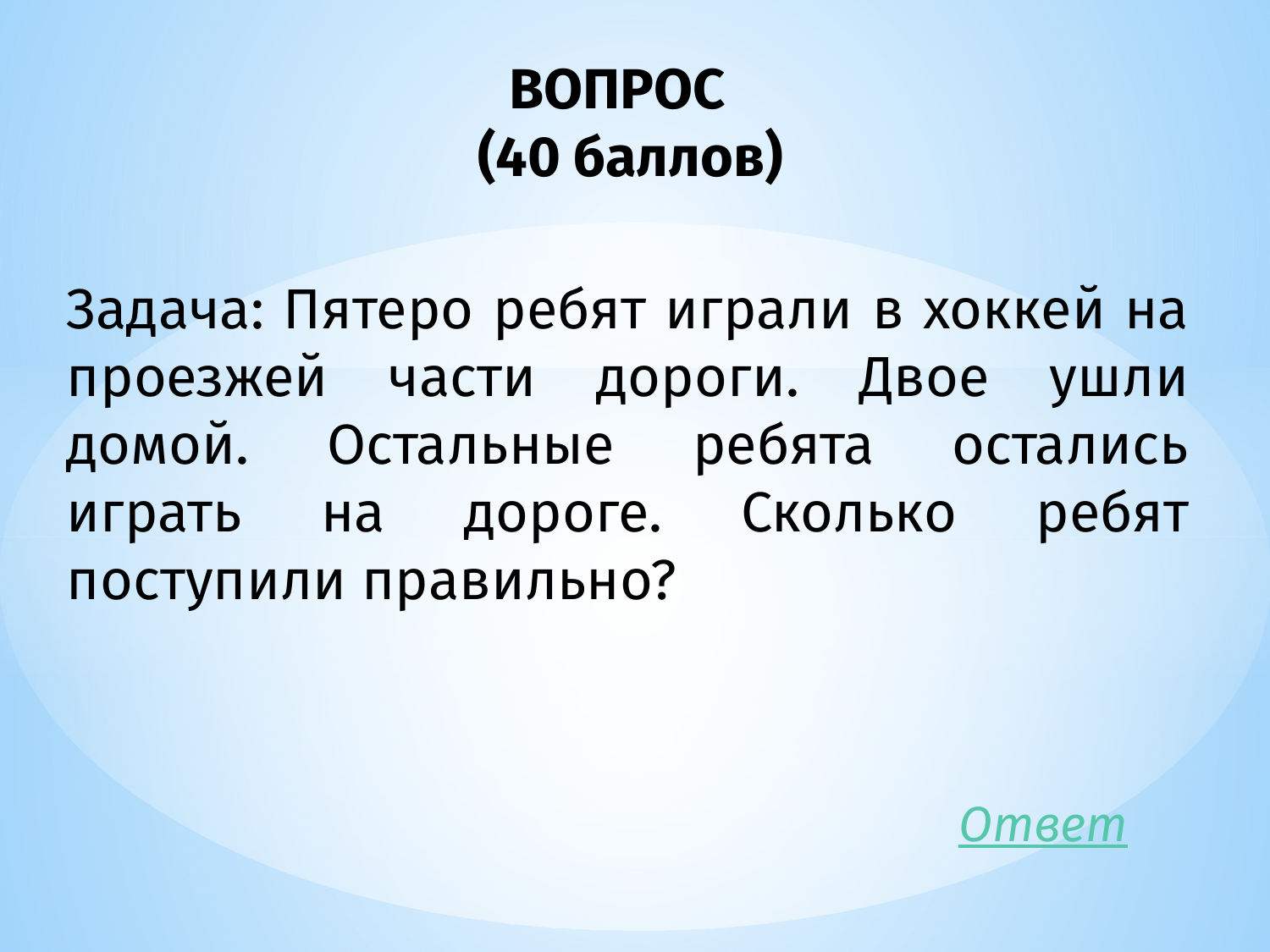

ВОПРОС
(40 баллов)
Задача: Пятеро ребят играли в хоккей на проезжей части дороги. Двое ушли домой. Остальные ребята остались играть на дороге. Сколько ребят поступили правильно?
Ответ